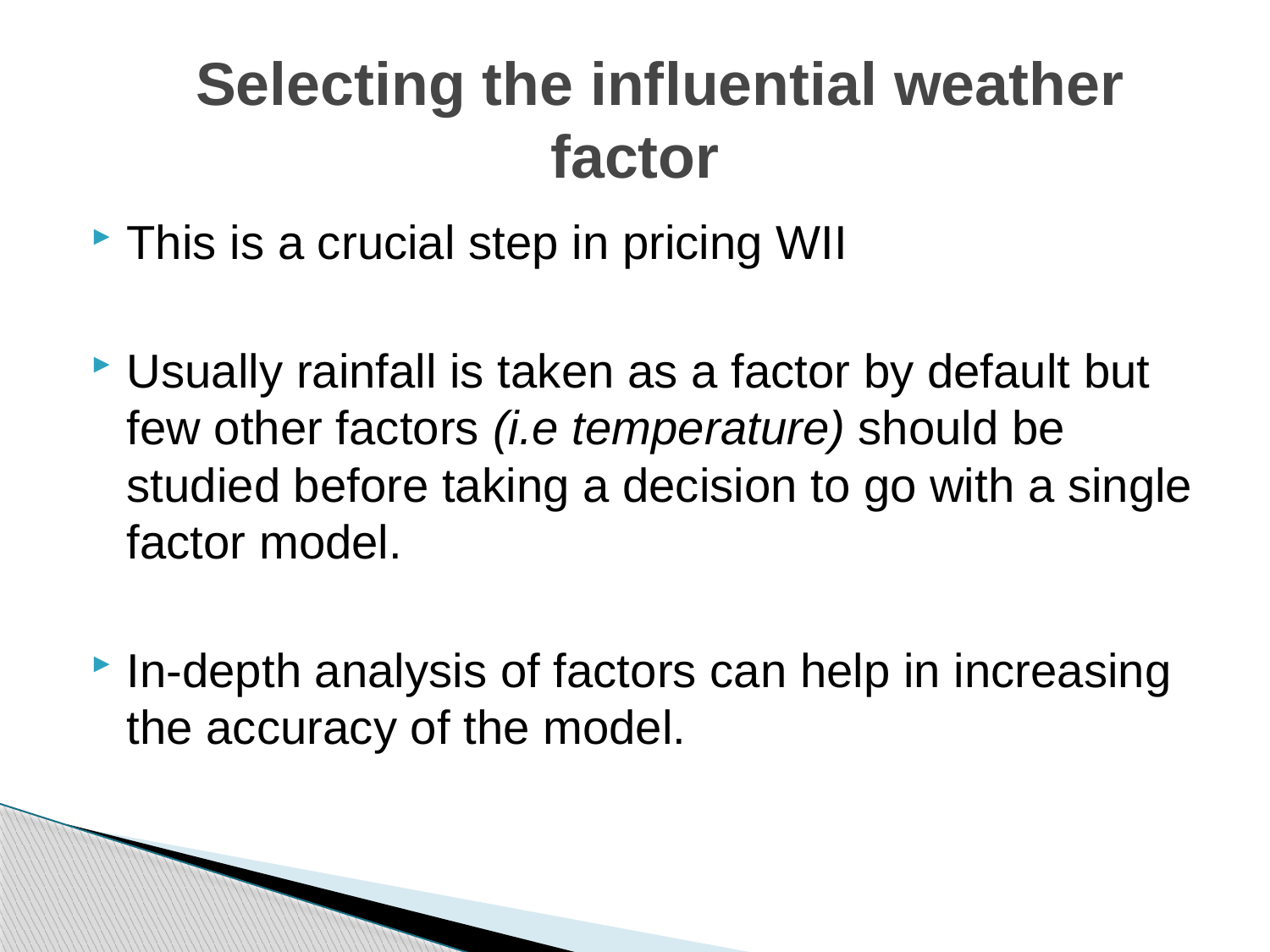

# Selecting the influential weather factor
This is a crucial step in pricing WII

Usually rainfall is taken as a factor by default but few other factors (i.e temperature) should be studied before taking a decision to go with a single factor model.

In-depth analysis of factors can help in increasing the accuracy of the model.